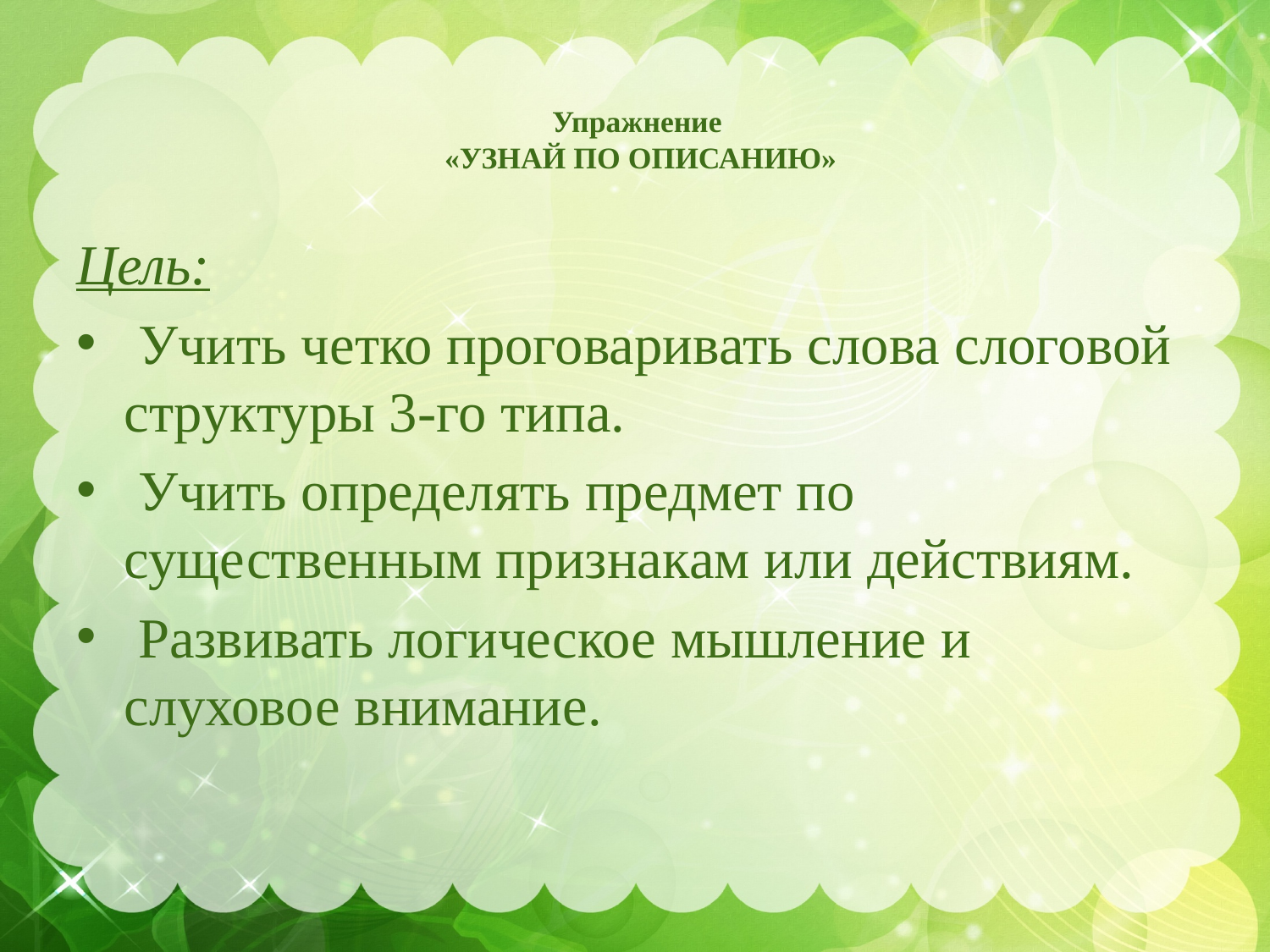

# Упражнение «УЗНАЙ ПО ОПИСАНИЮ»
Цель:
 Учить четко проговаривать слова слоговой структуры 3-го типа.
 Учить определять предмет по существенным признакам или действиям.
 Развивать логическое мышление и слуховое внимание.